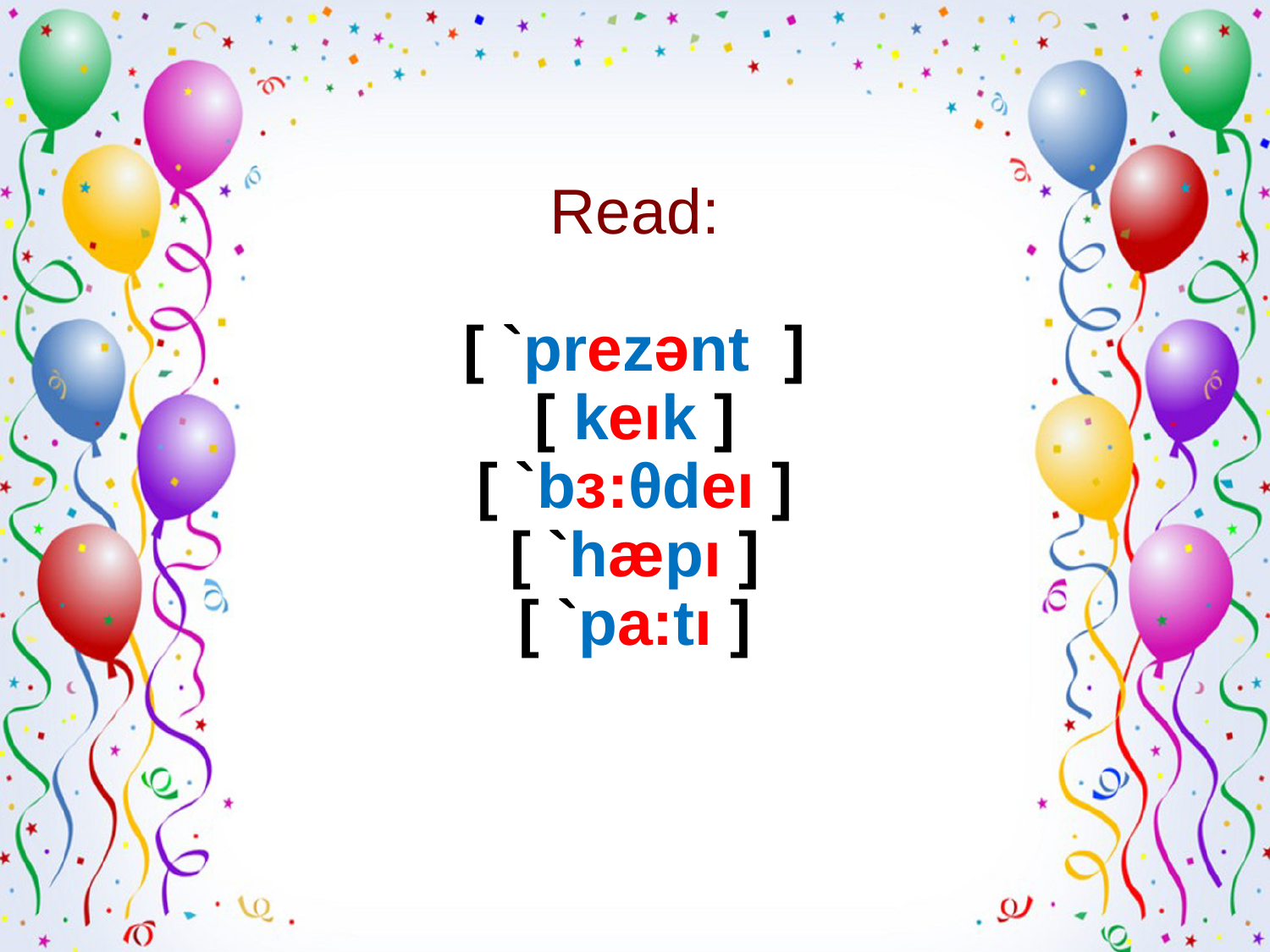

# Read: [ `prezənt  ] [ keık ] [ `bɜ:θdeı ] [ `hæpı ] [ `pa:tı ]